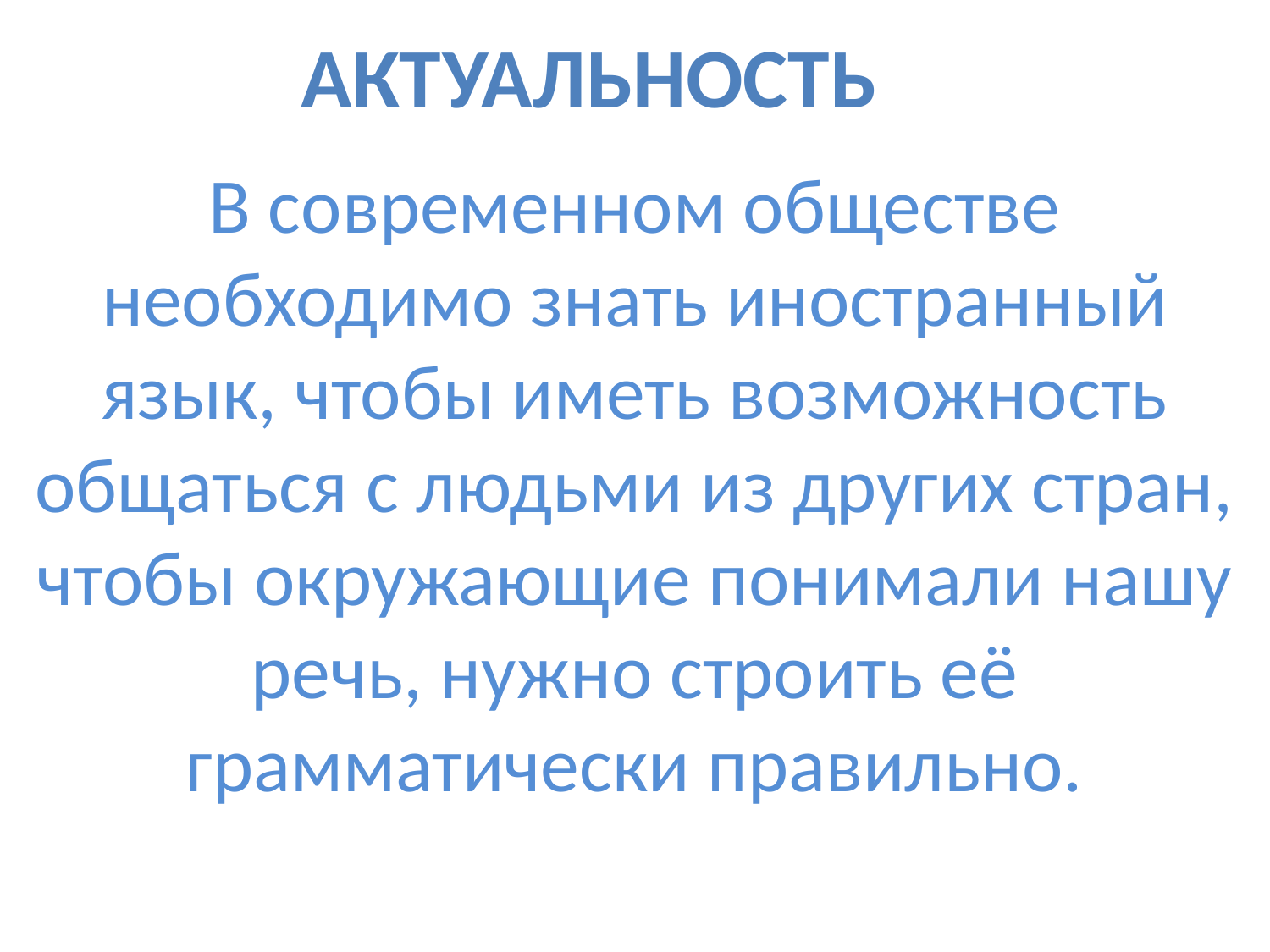

# Актуальность
В современном обществе необходимо знать иностранный язык, чтобы иметь возможность общаться с людьми из других стран, чтобы окружающие понимали нашу речь, нужно строить её грамматически правильно.